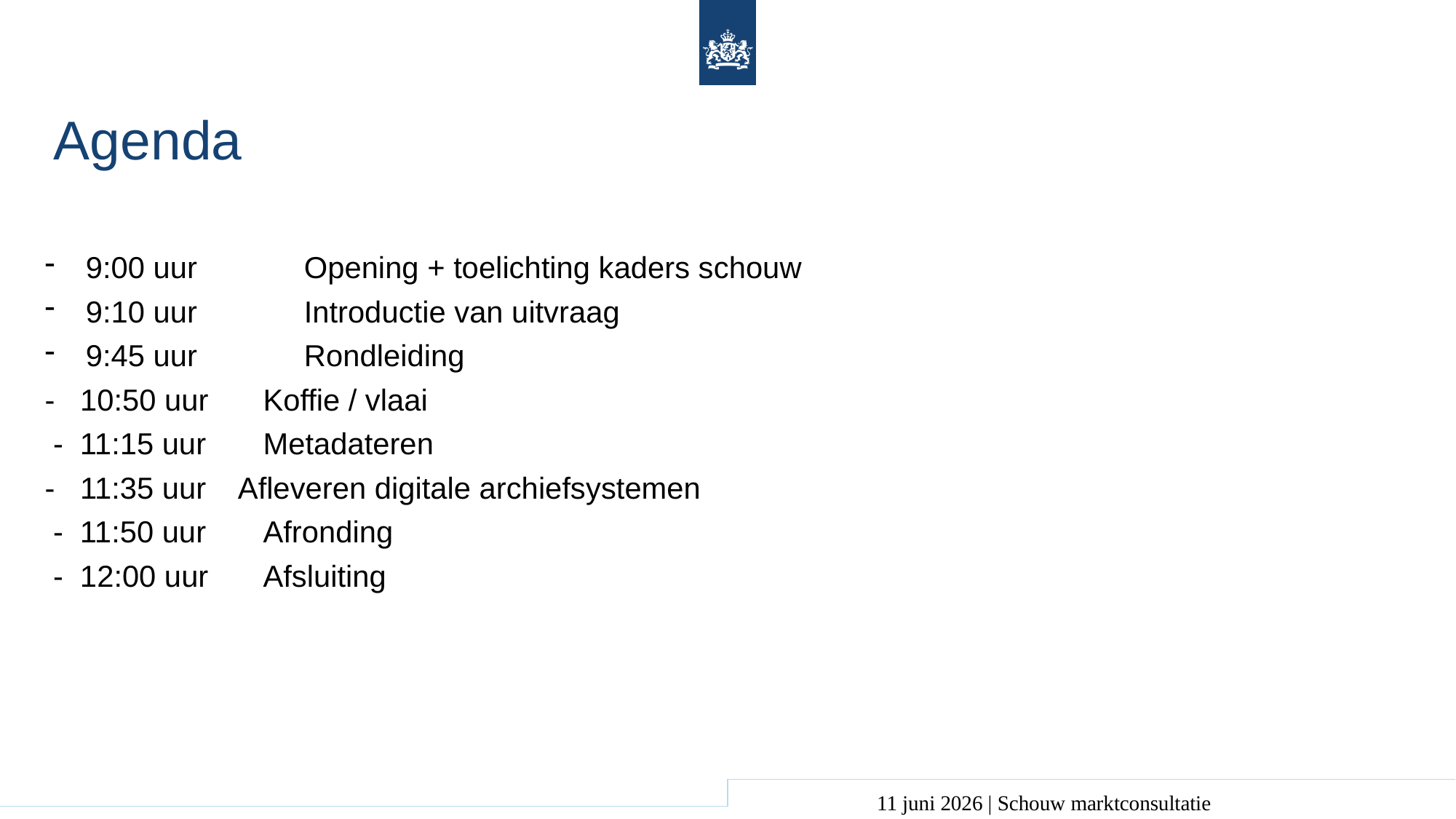

# Agenda
9:00 uur	Opening + toelichting kaders schouw
9:10 uur	Introductie van uitvraag
9:45 uur	Rondleiding
-   10:50 uur	Koffie / vlaai
 -  11:15 uur	Metadateren
-   11:35 uur    Afleveren digitale archiefsystemen
 -  11:50 uur	Afronding
 -  12:00 uur	Afsluiting

11 juni 2026 | Schouw marktconsultatie